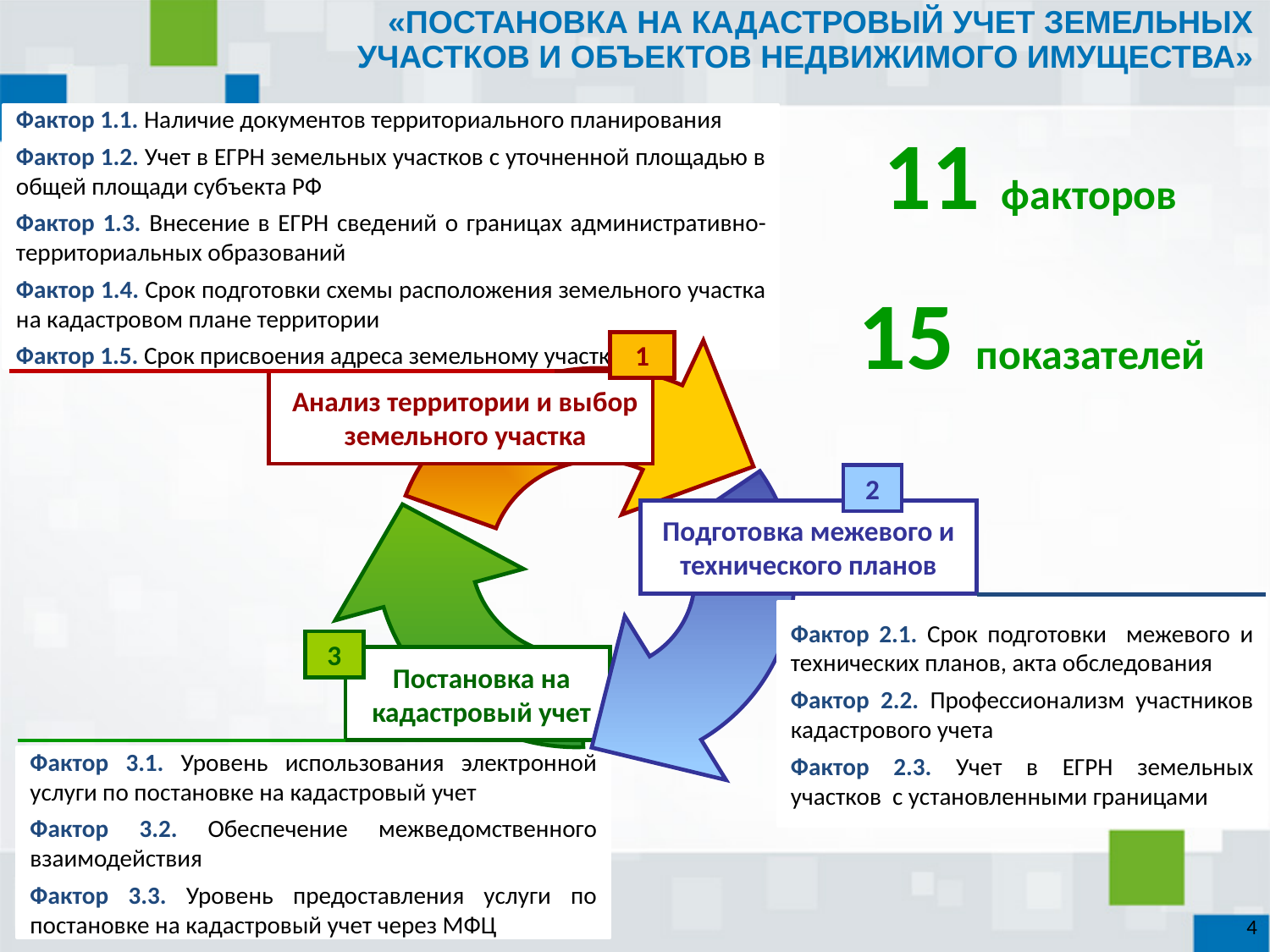

«ПОСТАНОВКА НА КАДАСТРОВЫЙ УЧЕТ ЗЕМЕЛЬНЫХ УЧАСТКОВ И ОБЪЕКТОВ НЕДВИЖИМОГО ИМУЩЕСТВА»
Фактор 1.1. Наличие документов территориального планирования
Фактор 1.2. Учет в ЕГРН земельных участков с уточненной площадью в общей площади субъекта РФ
Фактор 1.3. Внесение в ЕГРН сведений о границах административно-территориальных образований
Фактор 1.4. Срок подготовки схемы расположения земельного участка на кадастровом плане территории
Фактор 1.5. Срок присвоения адреса земельному участку
11 факторов
15 показателей
1

Анализ территории и выбор земельного участка

3
Постановка на кадастровый учет

2
Подготовка межевого и технического планов
Фактор 2.1. Срок подготовки  межевого и технических планов, акта обследования
Фактор 2.2. Профессионализм участников кадастрового учета
Фактор 2.3. Учет в ЕГРН земельных участков  с установленными границами
Фактор 3.1. Уровень использования электронной услуги по постановке на кадастровый учет
Фактор 3.2. Обеспечение межведомственного взаимодействия
Фактор 3.3. Уровень предоставления услуги по постановке на кадастровый учет через МФЦ
4